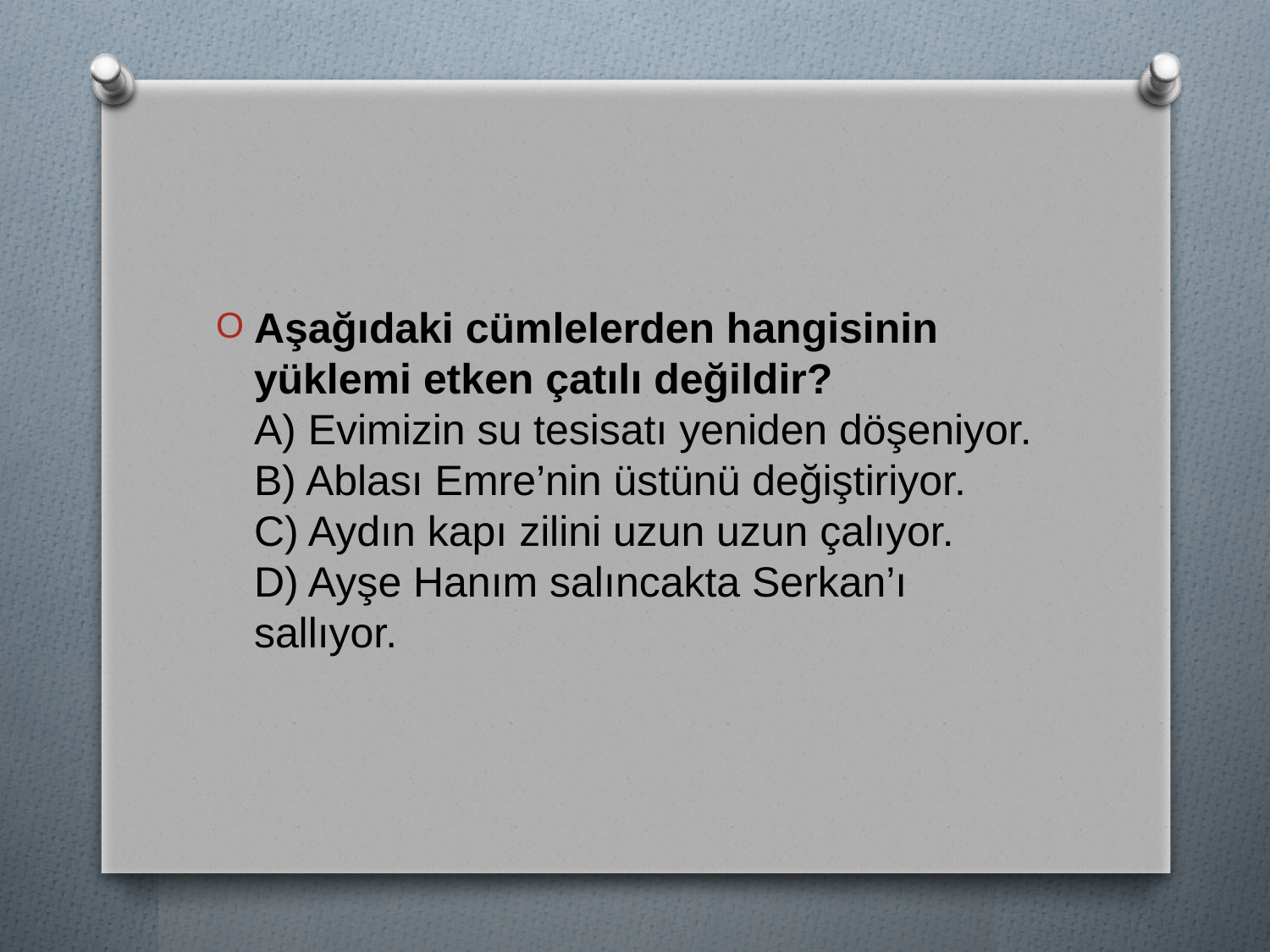

#
Aşağıdaki cümlelerden hangisinin yüklemi etken çatılı değildir?
A) Evimizin su tesisatı yeniden döşeniyor.
B) Ablası Emre’nin üstünü değiştiriyor.
C) Aydın kapı zilini uzun uzun çalıyor.
D) Ayşe Hanım salıncakta Serkan’ı sallıyor.